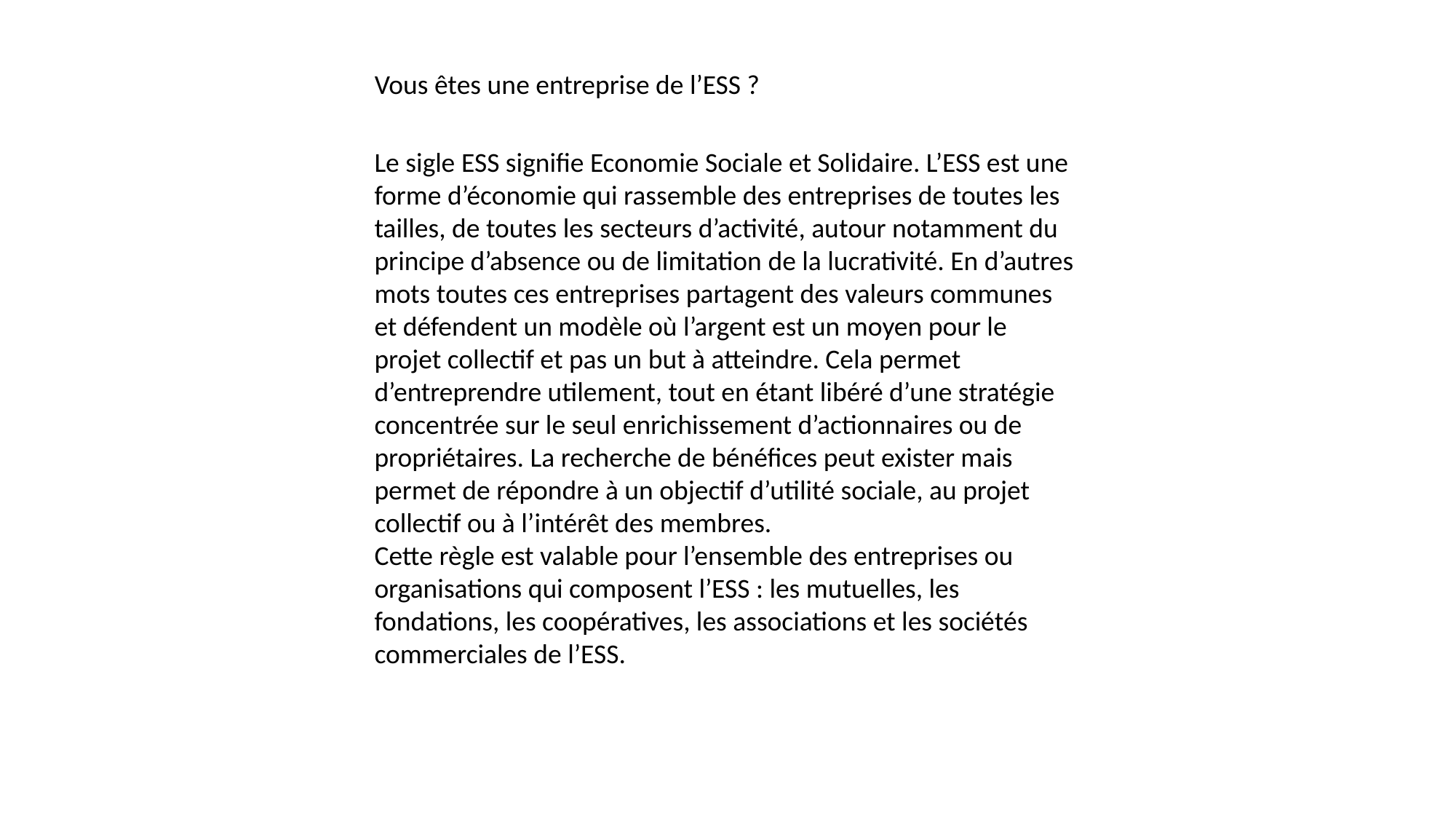

Vous êtes une entreprise de l’ESS ?
Le sigle ESS signifie Economie Sociale et Solidaire. L’ESS est une forme d’économie qui rassemble des entreprises de toutes les tailles, de toutes les secteurs d’activité, autour notamment du principe d’absence ou de limitation de la lucrativité. En d’autres mots toutes ces entreprises partagent des valeurs communes et défendent un modèle où l’argent est un moyen pour le projet collectif et pas un but à atteindre. Cela permet d’entreprendre utilement, tout en étant libéré d’une stratégie concentrée sur le seul enrichissement d’actionnaires ou de propriétaires. La recherche de bénéfices peut exister mais permet de répondre à un objectif d’utilité sociale, au projet collectif ou à l’intérêt des membres.
Cette règle est valable pour l’ensemble des entreprises ou organisations qui composent l’ESS : les mutuelles, les fondations, les coopératives, les associations et les sociétés commerciales de l’ESS.